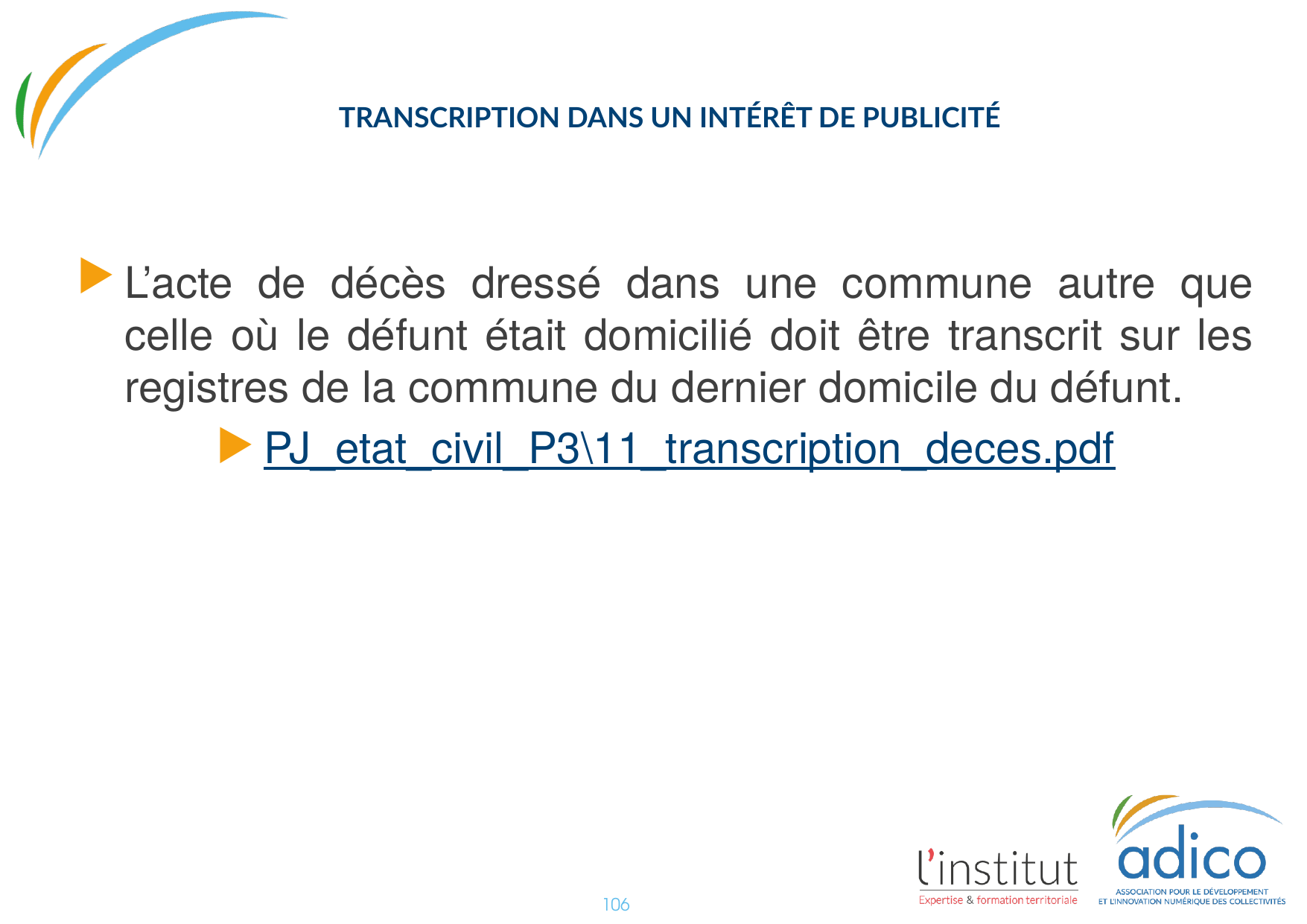

#
TRANSCRIPTION DANS UN INTÉRÊT DE PUBLICITÉ
L’acte de décès dressé dans une commune autre que celle où le défunt était domicilié doit être transcrit sur les registres de la commune du dernier domicile du défunt.
PJ_etat_civil_P3\11_transcription_deces.pdf